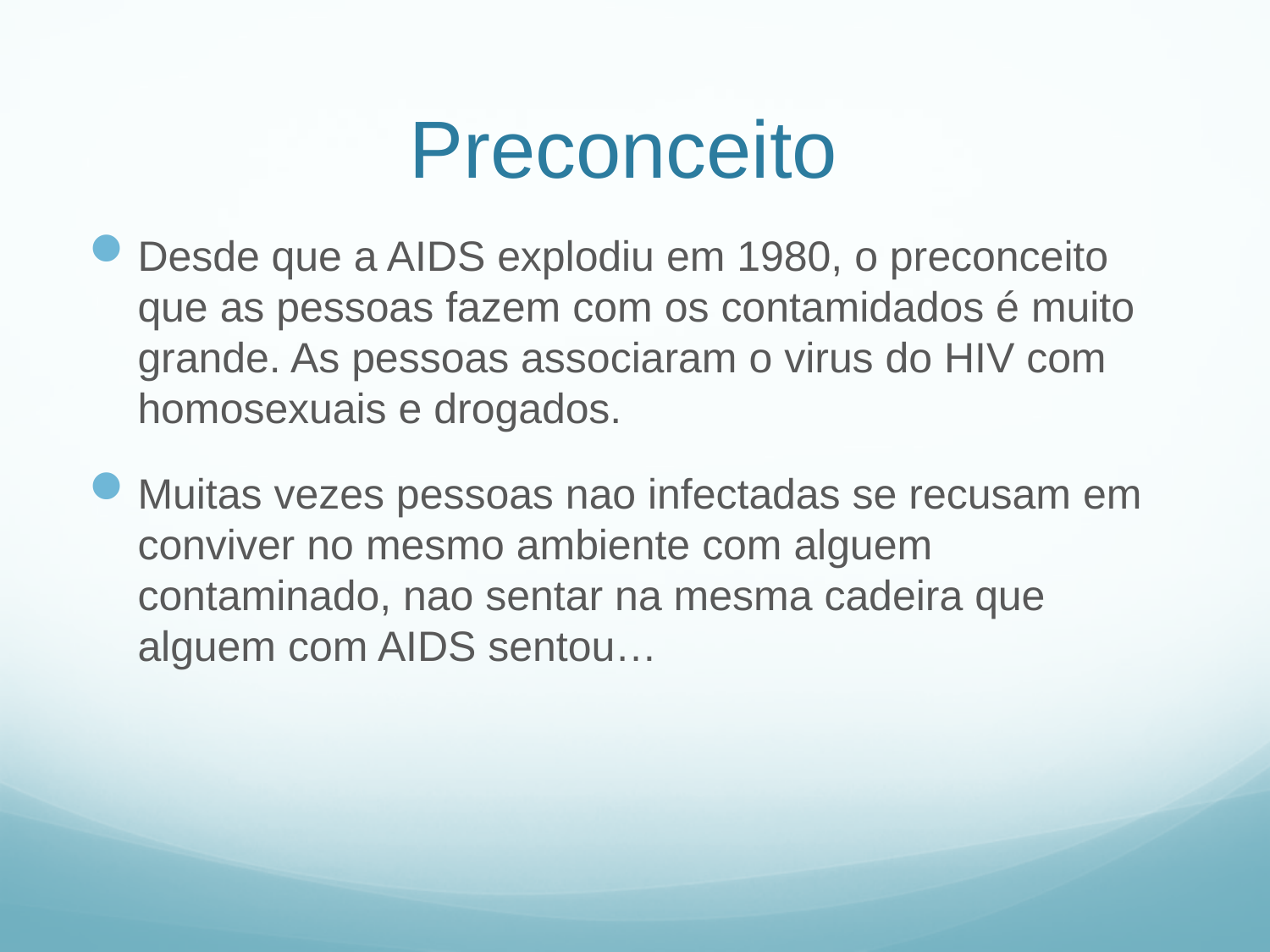

# Preconceito
Desde que a AIDS explodiu em 1980, o preconceito que as pessoas fazem com os contamidados é muito grande. As pessoas associaram o virus do HIV com homosexuais e drogados.
Muitas vezes pessoas nao infectadas se recusam em conviver no mesmo ambiente com alguem contaminado, nao sentar na mesma cadeira que alguem com AIDS sentou…